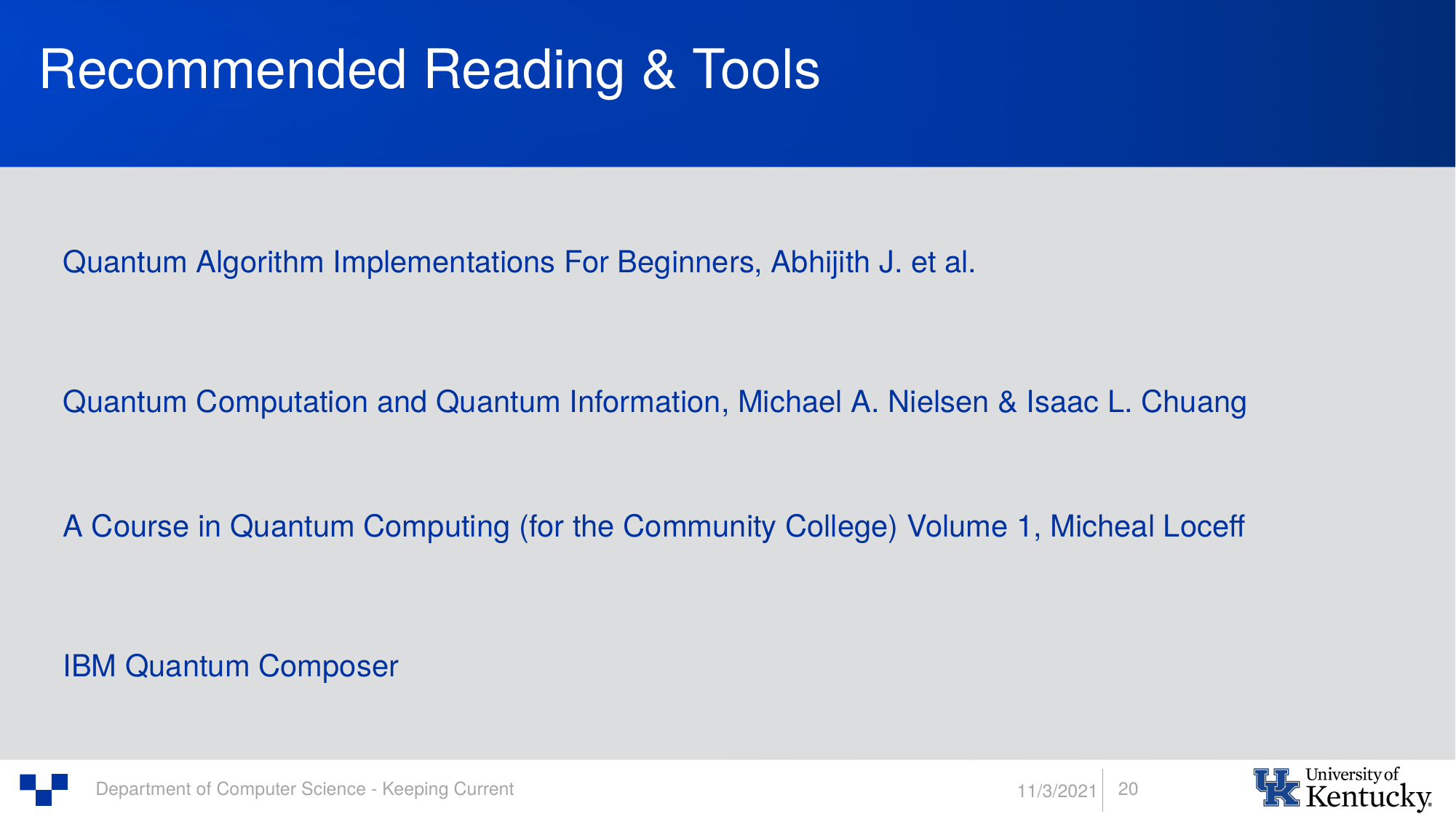

# Recommended Reading & Tools

Quantum Algorithm Implementations For Beginners, Abhijith J. et al.

Quantum Computation and Quantum Information, Michael A. Nielsen & Isaac L. Chuang
A Course in Quantum Computing (for the Community College) Volume 1, Micheal Loceff

IBM Quantum Composer
11/3/2021
20
Department of Computer Science - Keeping Current